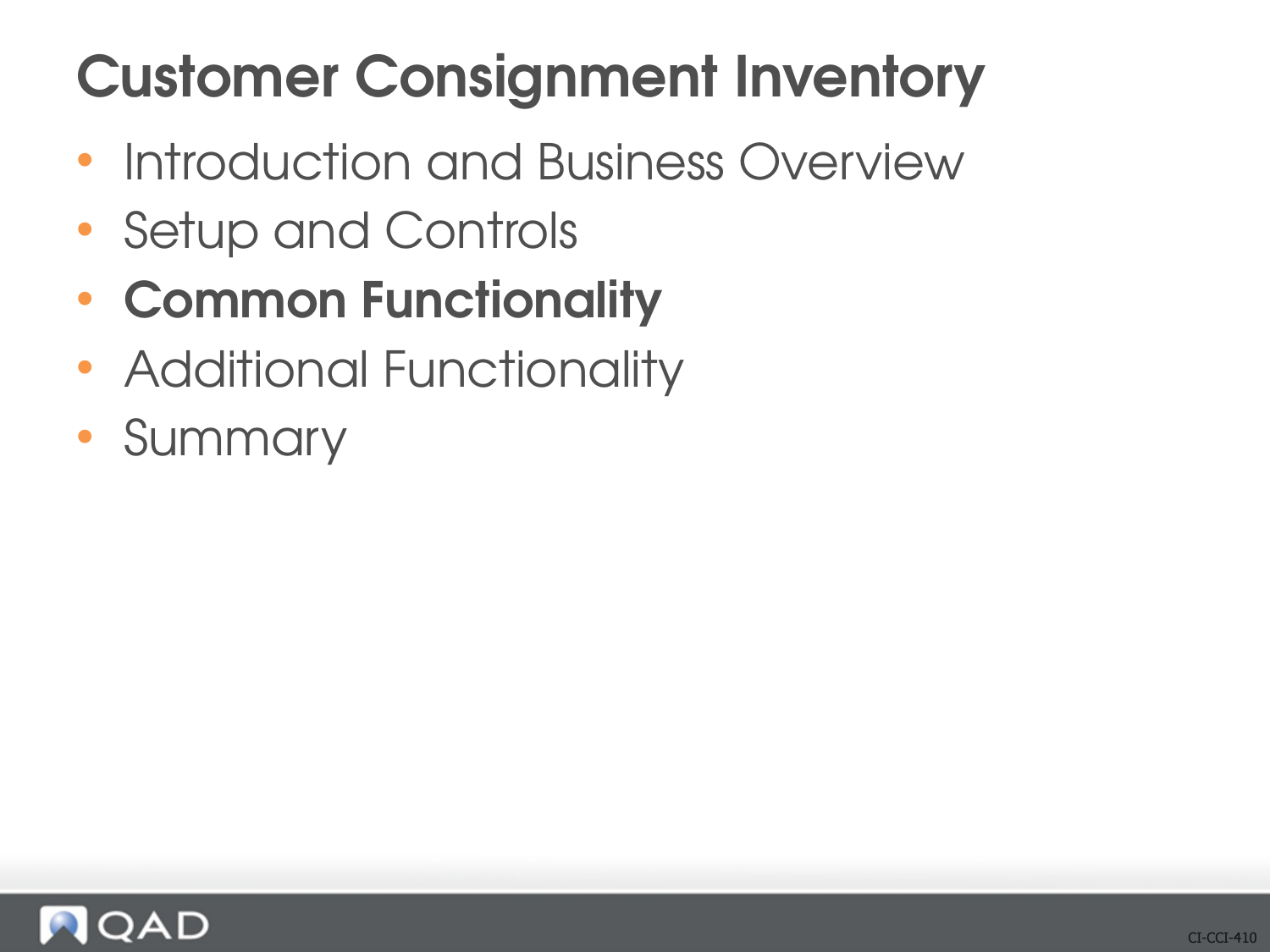

# Customer Consignment Inventory
Introduction and Business Overview
Setup and Controls
Common Functionality
Additional Functionality
Summary

CI-CCI-410